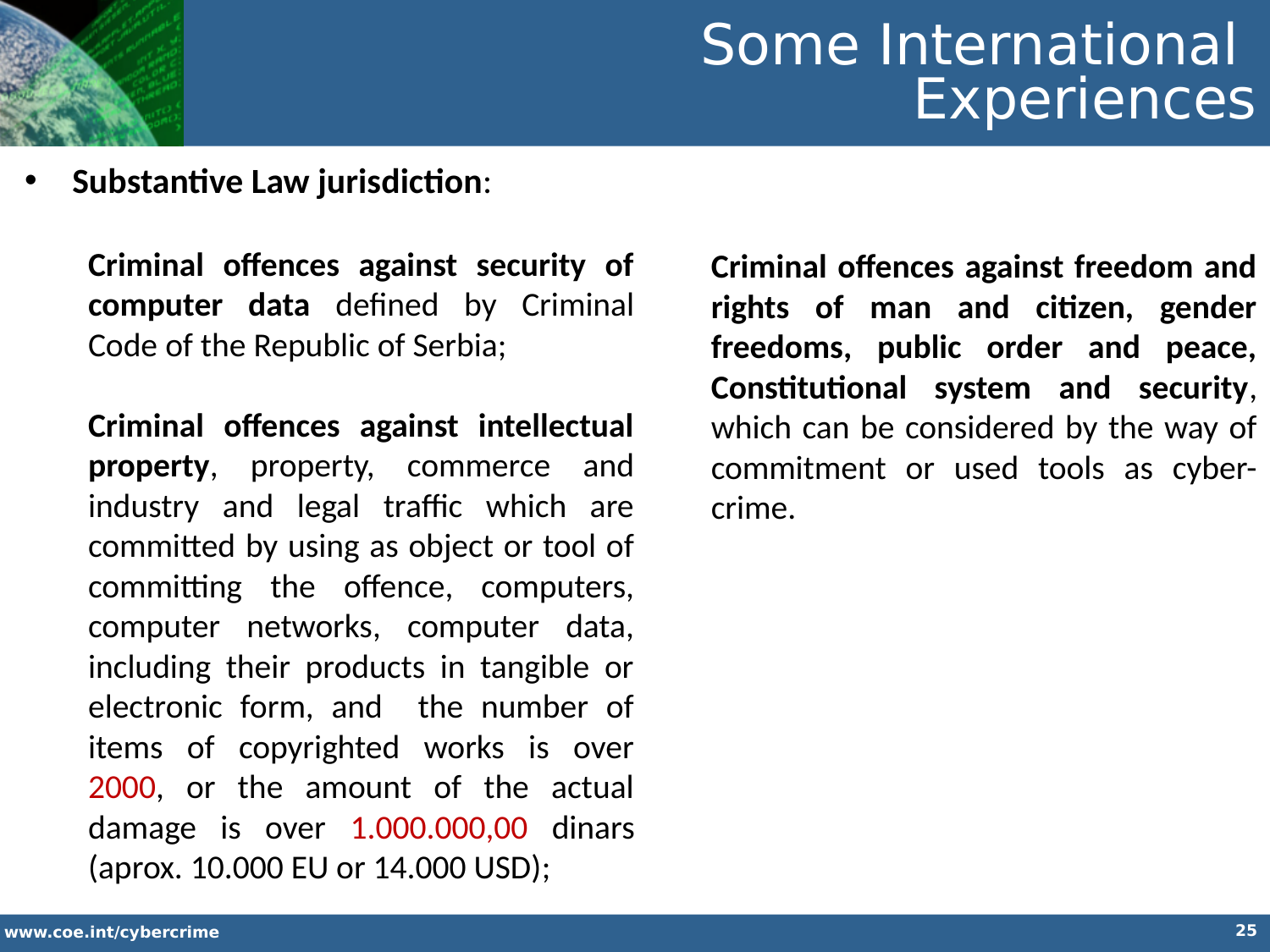

Some International
Experiences
Substantive Law jurisdiction:

Criminal offences against security of computer data defined by Criminal Code of the Republic of Serbia;

Criminal offences against intellectual property, property, commerce and industry and legal traffic which are committed by using as object or tool of committing the offence, computers, computer networks, computer data, including their products in tangible or electronic form, and  the number of items of copyrighted works is over 2000, or the amount of the actual damage is over 1.000.000,00 dinars (aprox. 10.000 EU or 14.000 USD);

Criminal offences against freedom and rights of man and citizen, gender freedoms, public order and peace, Constitutional system and security, which can be considered by the way of commitment or used tools as cyber-crime.
25